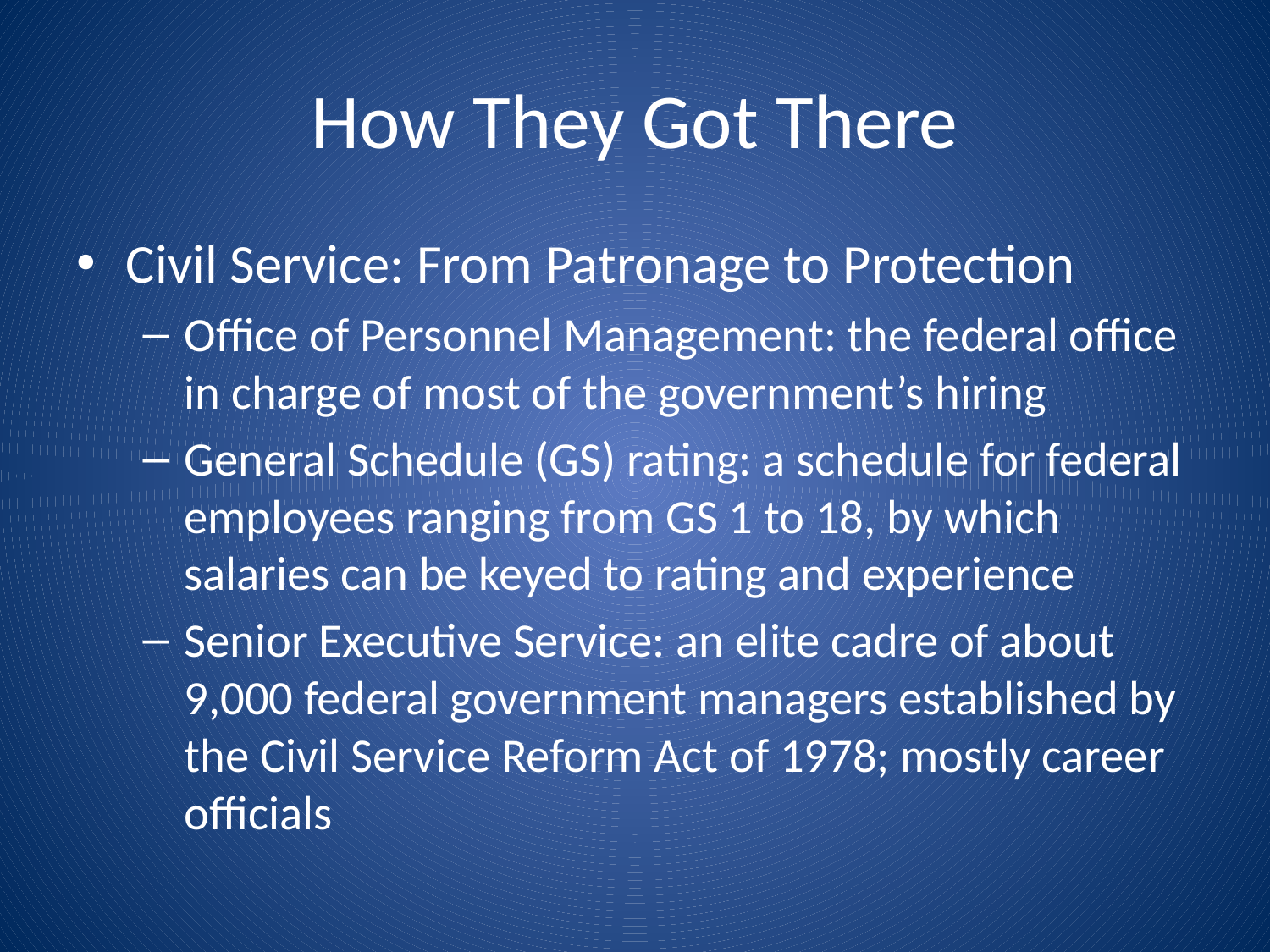

# How They Got There
Civil Service: From Patronage to Protection
Office of Personnel Management: the federal office in charge of most of the government’s hiring
General Schedule (GS) rating: a schedule for federal employees ranging from GS 1 to 18, by which salaries can be keyed to rating and experience
Senior Executive Service: an elite cadre of about 9,000 federal government managers established by the Civil Service Reform Act of 1978; mostly career officials